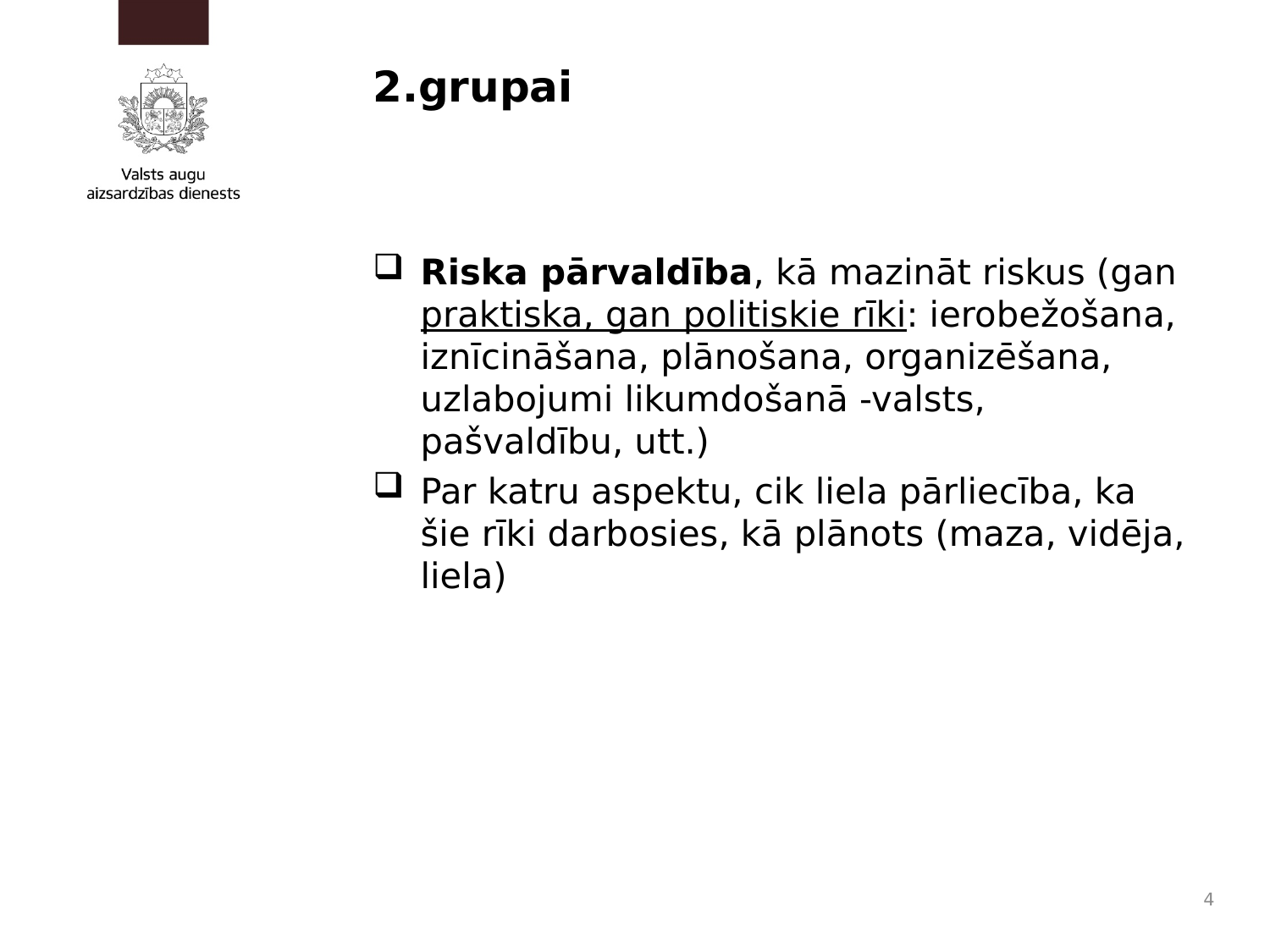

# 2.grupai
Riska pārvaldība, kā mazināt riskus (gan praktiska, gan politiskie rīki: ierobežošana, iznīcināšana, plānošana, organizēšana, uzlabojumi likumdošanā -valsts, pašvaldību, utt.)
Par katru aspektu, cik liela pārliecība, ka šie rīki darbosies, kā plānots (maza, vidēja, liela)

4